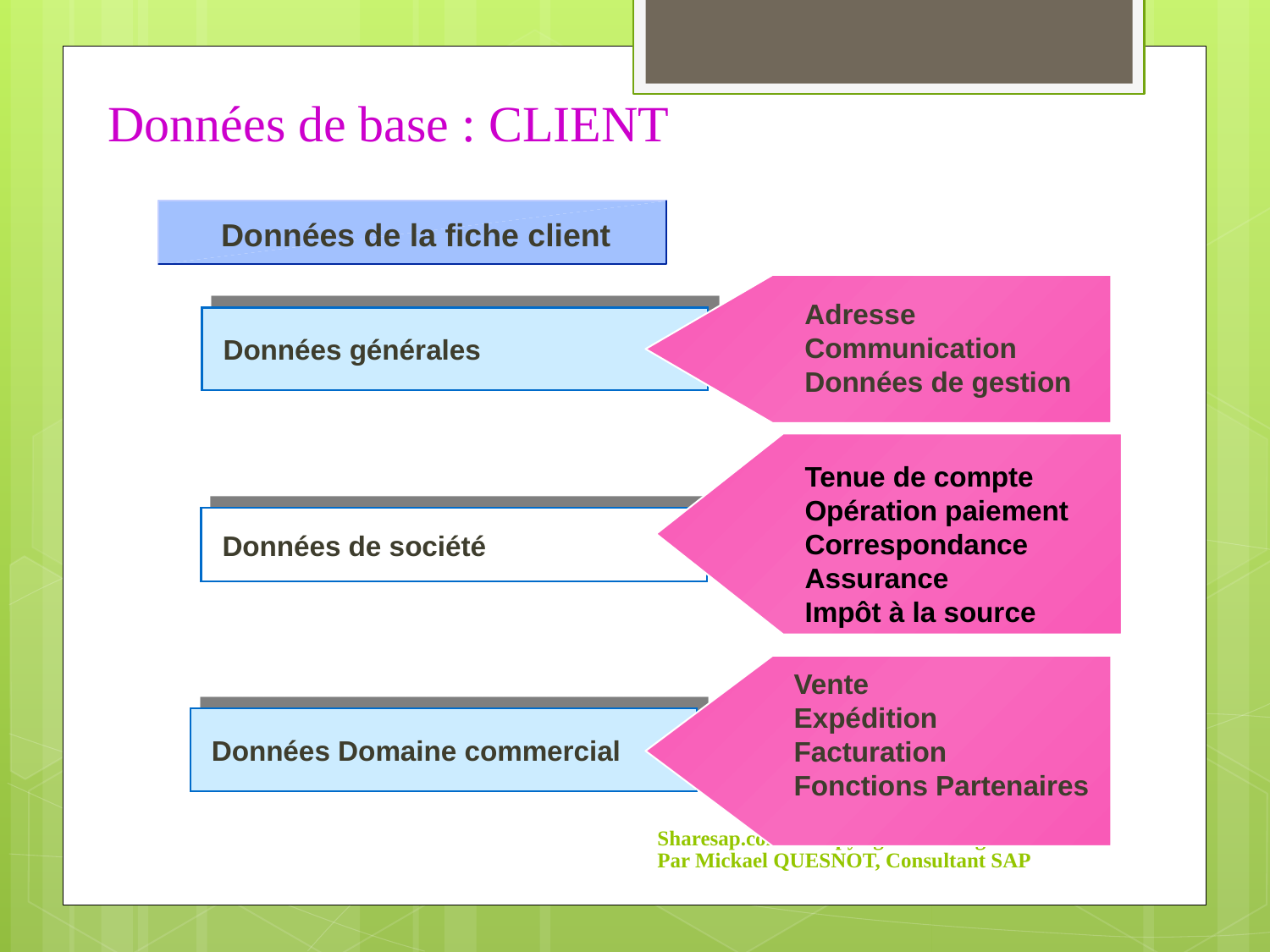

# Données de base : CLIENT

Données de la fiche client

Adresse
Communication
Données de gestion
Données générales

Tenue de compte
Opération paiement
Correspondance
Assurance
Impôt à la source
Données de société

Vente
Expédition
Facturation
Fonctions Partenaires
Données Domaine commercial
Sharesap.com®. Copyright©. All rights reserved. Par Mickael QUESNOT, Consultant SAP